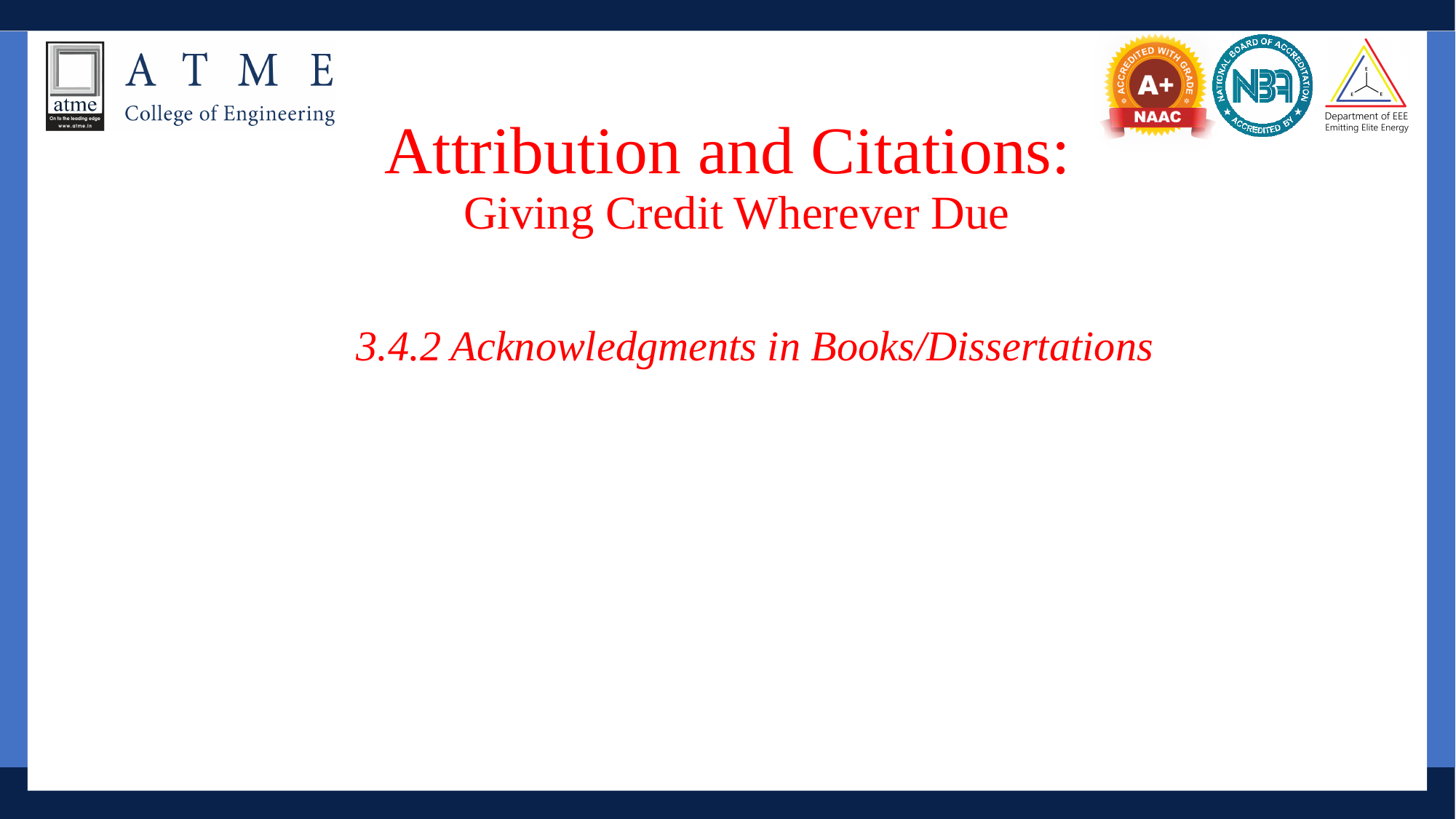

# Attribution and Citations: Giving Credit Wherever Due
3.4.2 Acknowledgments in Books/Dissertations